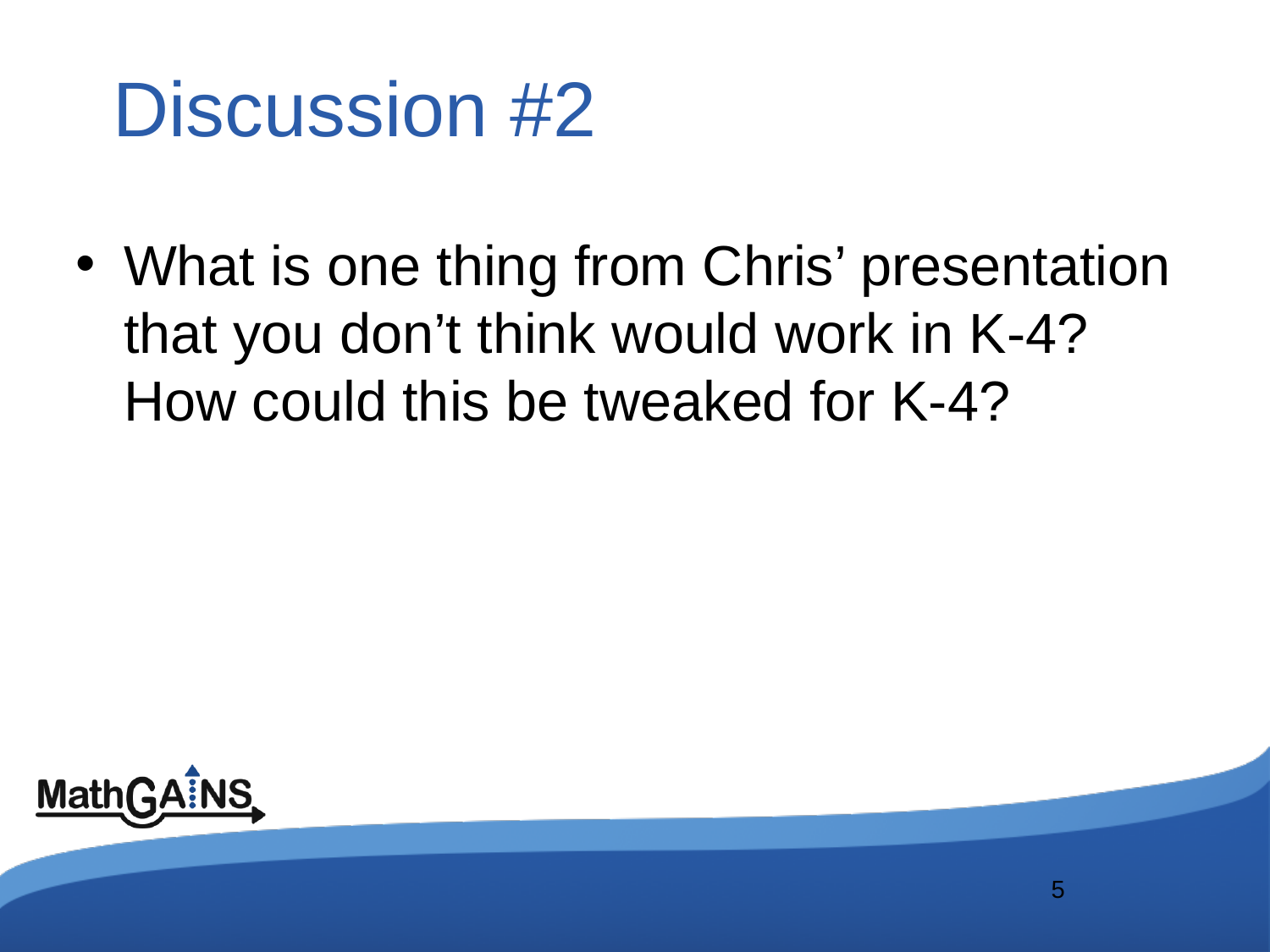

# Discussion #2
What is one thing from Chris’ presentation that you don’t think would work in K-4? How could this be tweaked for K-4?

5